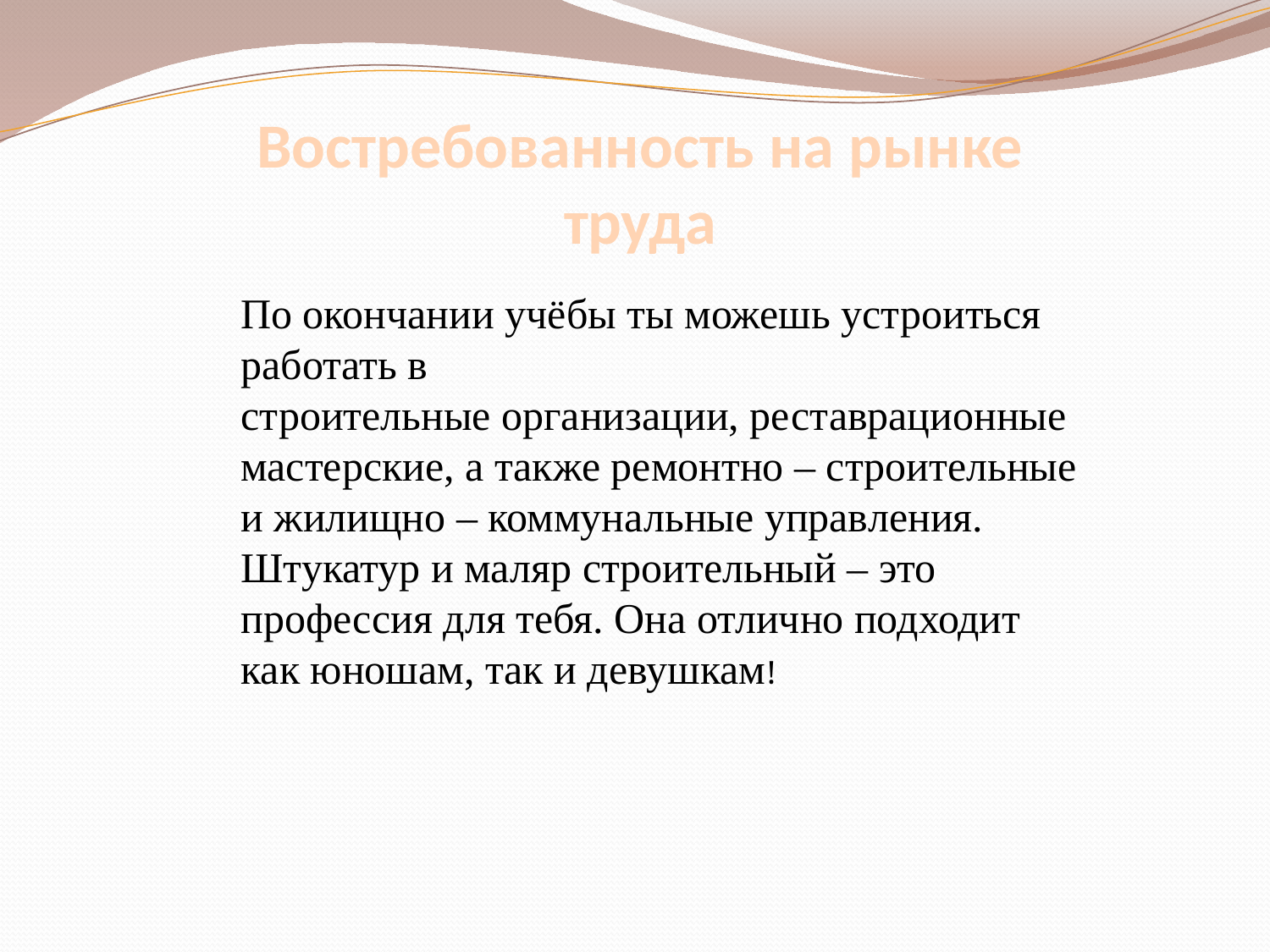

# Востребованность на рынке труда

По окончании учёбы ты можешь устроиться работать в
строительные организации, реставрационные мастерские, а также ремонтно – строительные и жилищно – коммунальные управления.
Штукатур и маляр строительный – это профессия для тебя. Она отлично подходит как юношам, так и девушкам!